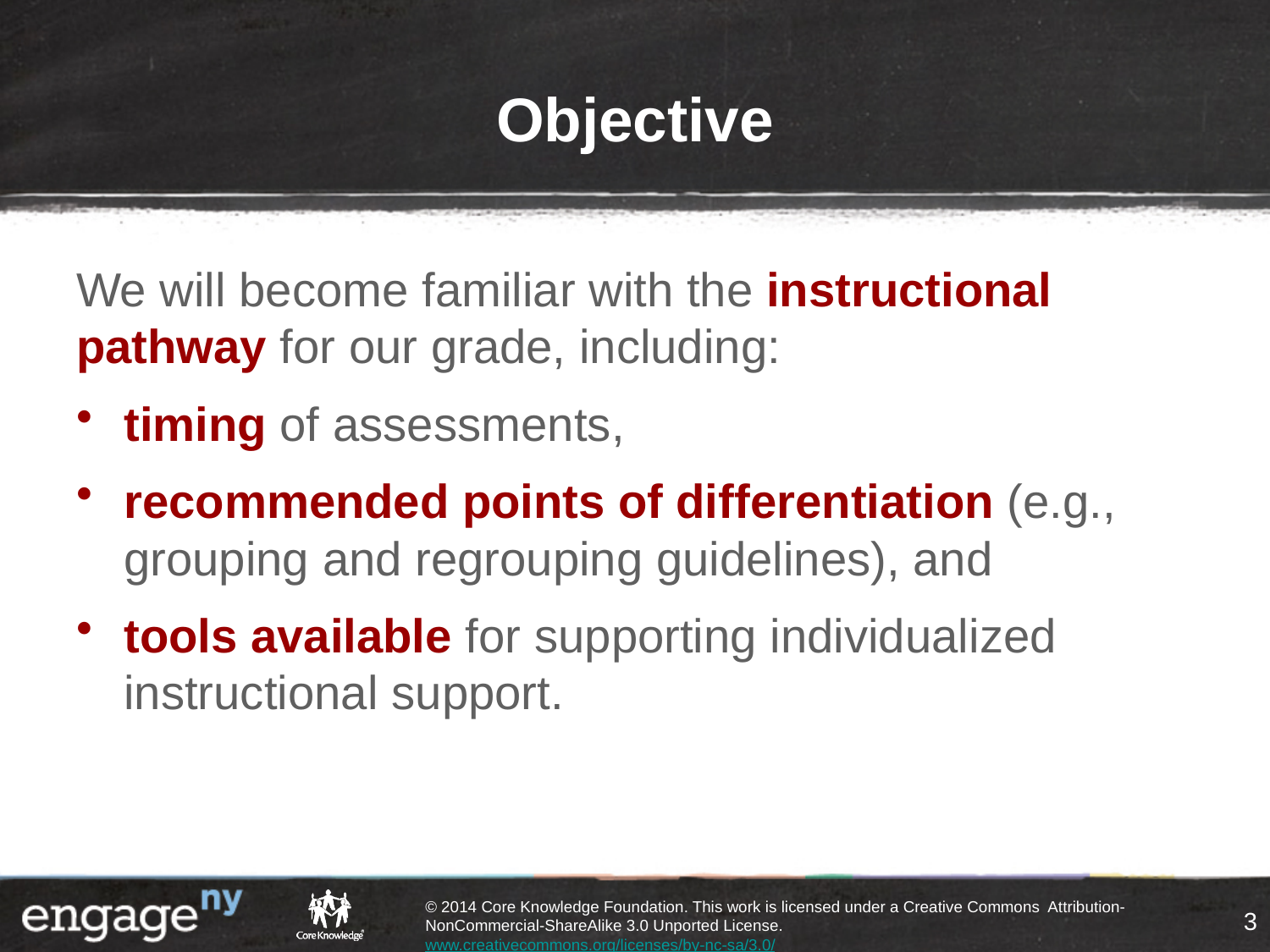

# Objective

We will become familiar with the instructional pathway for our grade, including:
timing of assessments,
recommended points of differentiation (e.g., grouping and regrouping guidelines), and
tools available for supporting individualized instructional support.
3